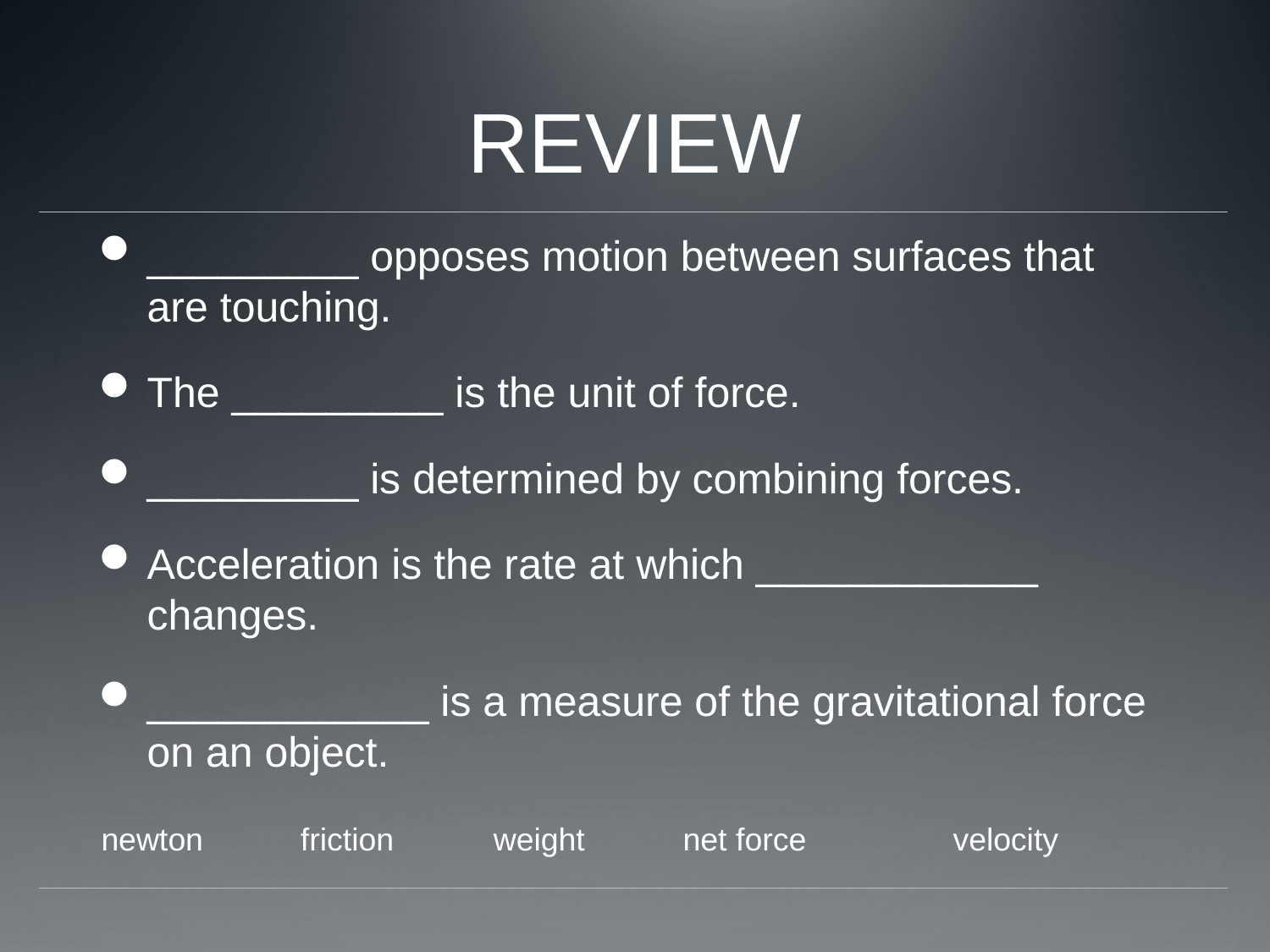

# REVIEW
_________ opposes motion between surfaces that are touching.
The _________ is the unit of force.
_________ is determined by combining forces.
Acceleration is the rate at which ____________ changes.
____________ is a measure of the gravitational force on an object.
newton
friction
weight
net force
velocity